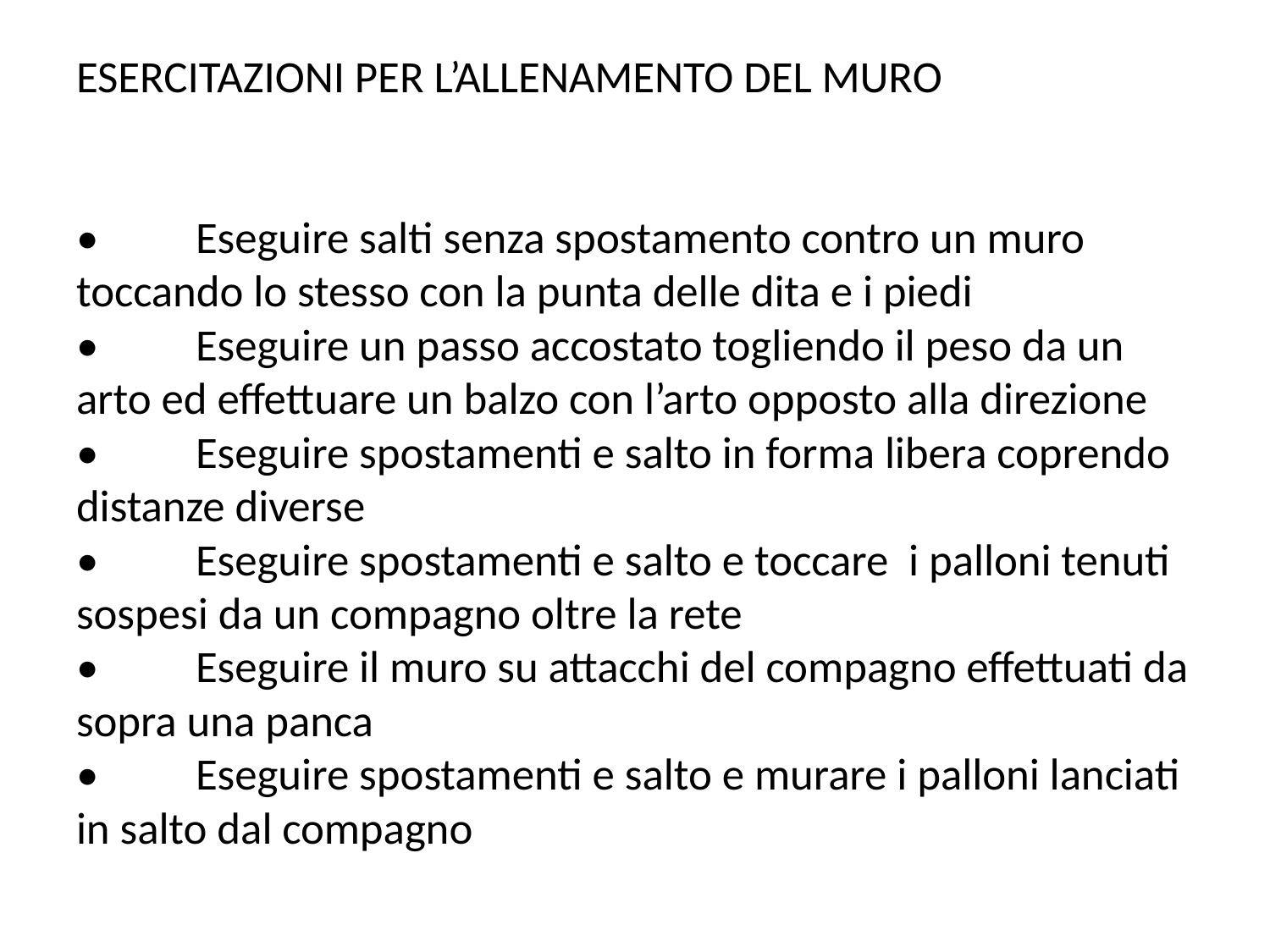

# ESERCITAZIONI PER L’ALLENAMENTO DEL MURO •	Eseguire salti senza spostamento contro un muro toccando lo stesso con la punta delle dita e i piedi •	Eseguire un passo accostato togliendo il peso da un arto ed effettuare un balzo con l’arto opposto alla direzione •	Eseguire spostamenti e salto in forma libera coprendo distanze diverse •	Eseguire spostamenti e salto e toccare  i palloni tenuti sospesi da un compagno oltre la rete •	Eseguire il muro su attacchi del compagno effettuati da sopra una panca •	Eseguire spostamenti e salto e murare i palloni lanciati in salto dal compagno